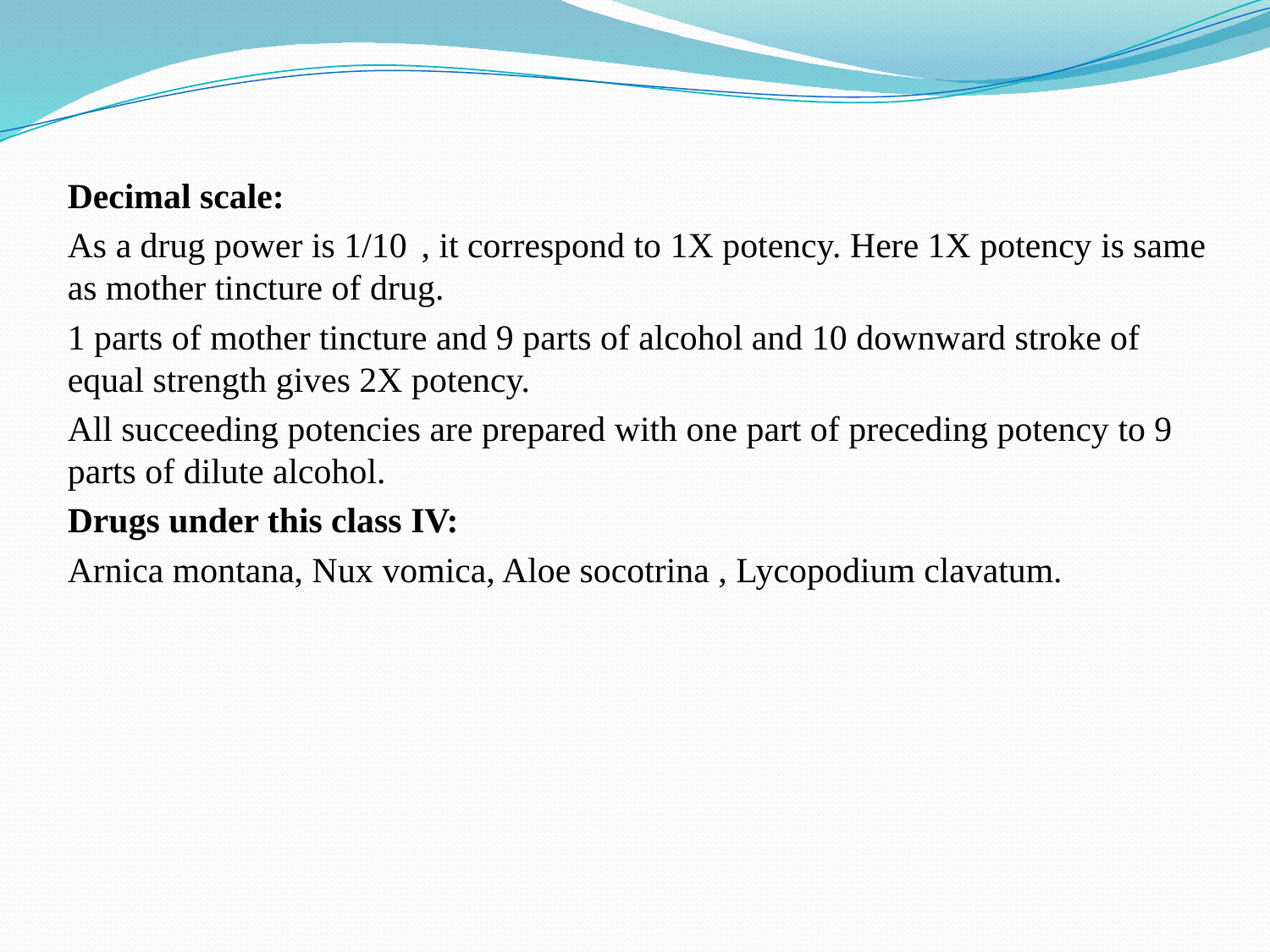

Decimal scale:
As a drug power is 1/10  , it correspond to 1X potency. Here 1X potency is same as mother tincture of drug.
1 parts of mother tincture and 9 parts of alcohol and 10 downward stroke of equal strength gives 2X potency.
All succeeding potencies are prepared with one part of preceding potency to 9 parts of dilute alcohol.
Drugs under this class IV:
Arnica montana, Nux vomica, Aloe socotrina , Lycopodium clavatum.